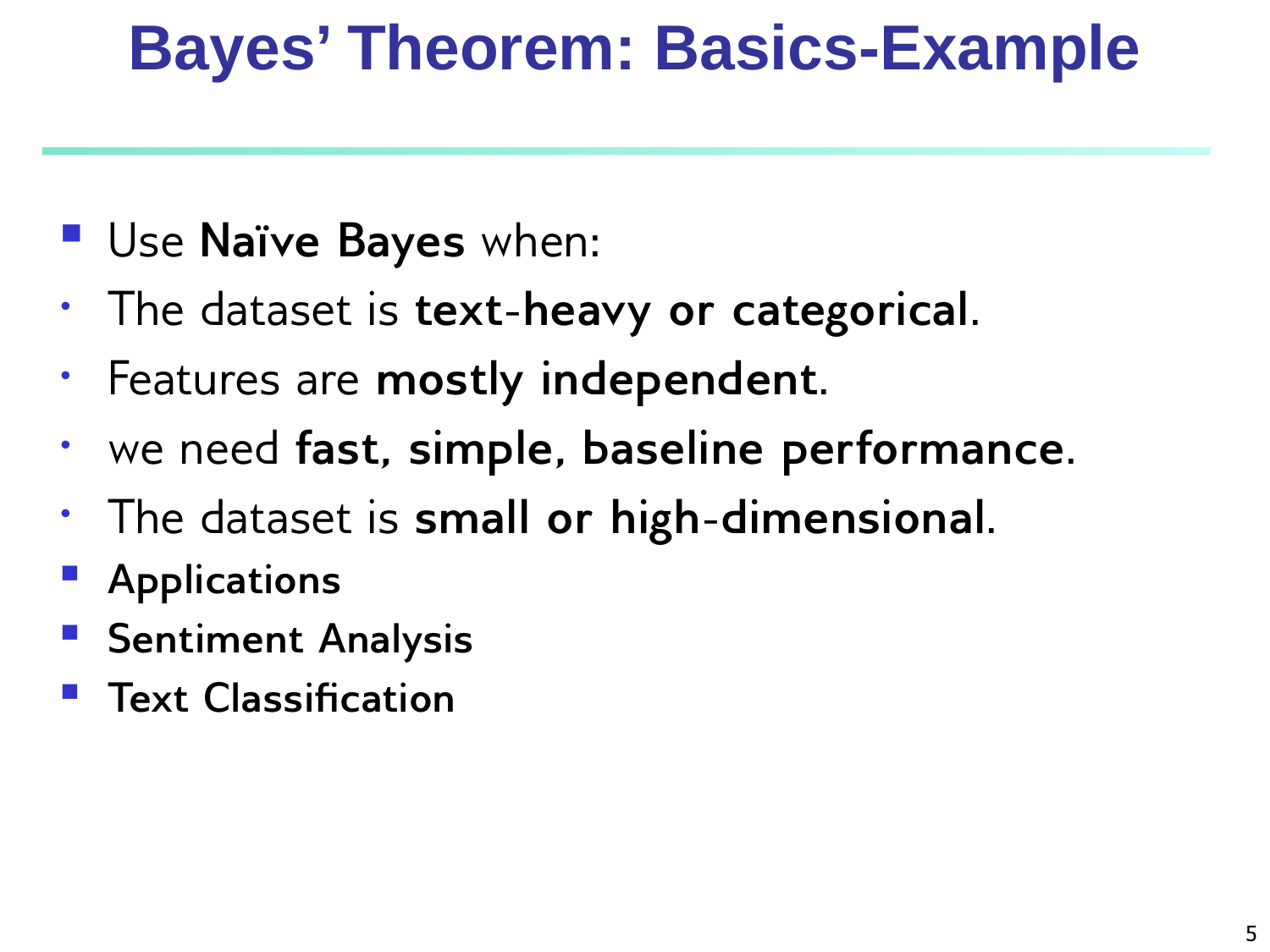

# Bayes’ Theorem: Basics-Example
Use Naïve Bayes when:
The dataset is text-heavy or categorical.
Features are mostly independent.
we need fast, simple, baseline performance.
The dataset is small or high-dimensional.
Applications
Sentiment Analysis
Text Classification

5